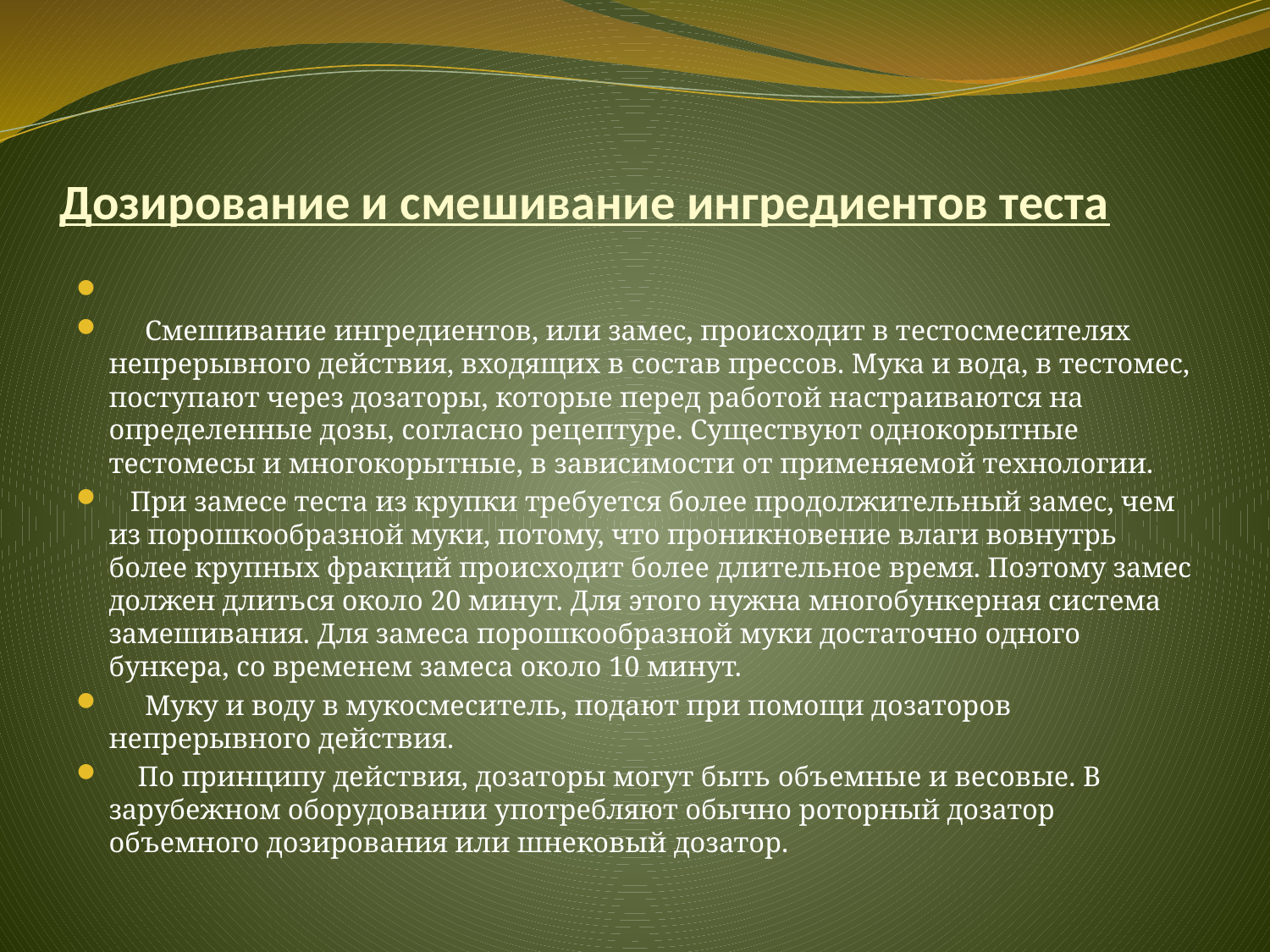

# Дозирование и смешивание ингредиентов теста

     Смешивание ингредиентов, или замес, происходит в тестосмесителях непрерывного действия, входящих в состав прессов. Мука и вода, в тестомес, поступают через дозаторы, которые перед работой настраиваются на определенные дозы, согласно рецептуре. Существуют однокорытные тестомесы и многокорытные, в зависимости от применяемой технологии.
   При замесе теста из крупки требуется более продолжительный замес, чем из порошкообразной муки, потому, что проникновение влаги вовнутрь более крупных фракций происходит более длительное время. Поэтому замес должен длиться около 20 минут. Для этого нужна многобункерная система замешивания. Для замеса порошкообразной муки достаточно одного бункера, со временем замеса около 10 минут.
     Муку и воду в мукосмеситель, подают при помощи дозаторов непрерывного действия.
    По принципу действия, дозаторы могут быть объемные и весовые. В зарубежном оборудовании употребляют обычно роторный дозатор объемного дозирования или шнековый дозатор.